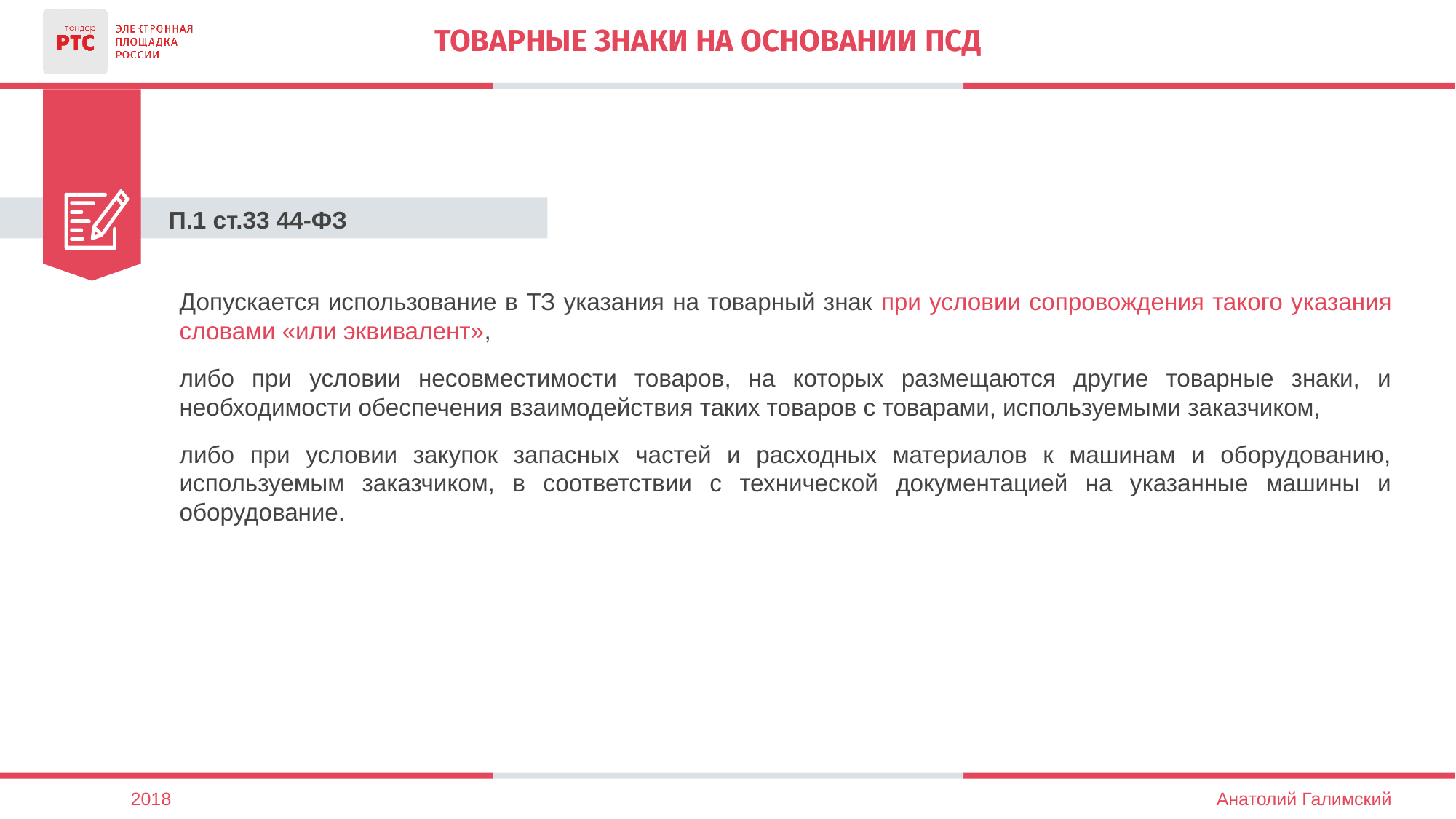

# Товарные знаки на основании псд

П.1 ст.33 44-ФЗ
Допускается использование в ТЗ указания на товарный знак при условии сопровождения такого указания словами «или эквивалент»,
либо при условии несовместимости товаров, на которых размещаются другие товарные знаки, и необходимости обеспечения взаимодействия таких товаров с товарами, используемыми заказчиком,
либо при условии закупок запасных частей и расходных материалов к машинам и оборудованию, используемым заказчиком, в соответствии с технической документацией на указанные машины и оборудование.
2018
Анатолий Галимский